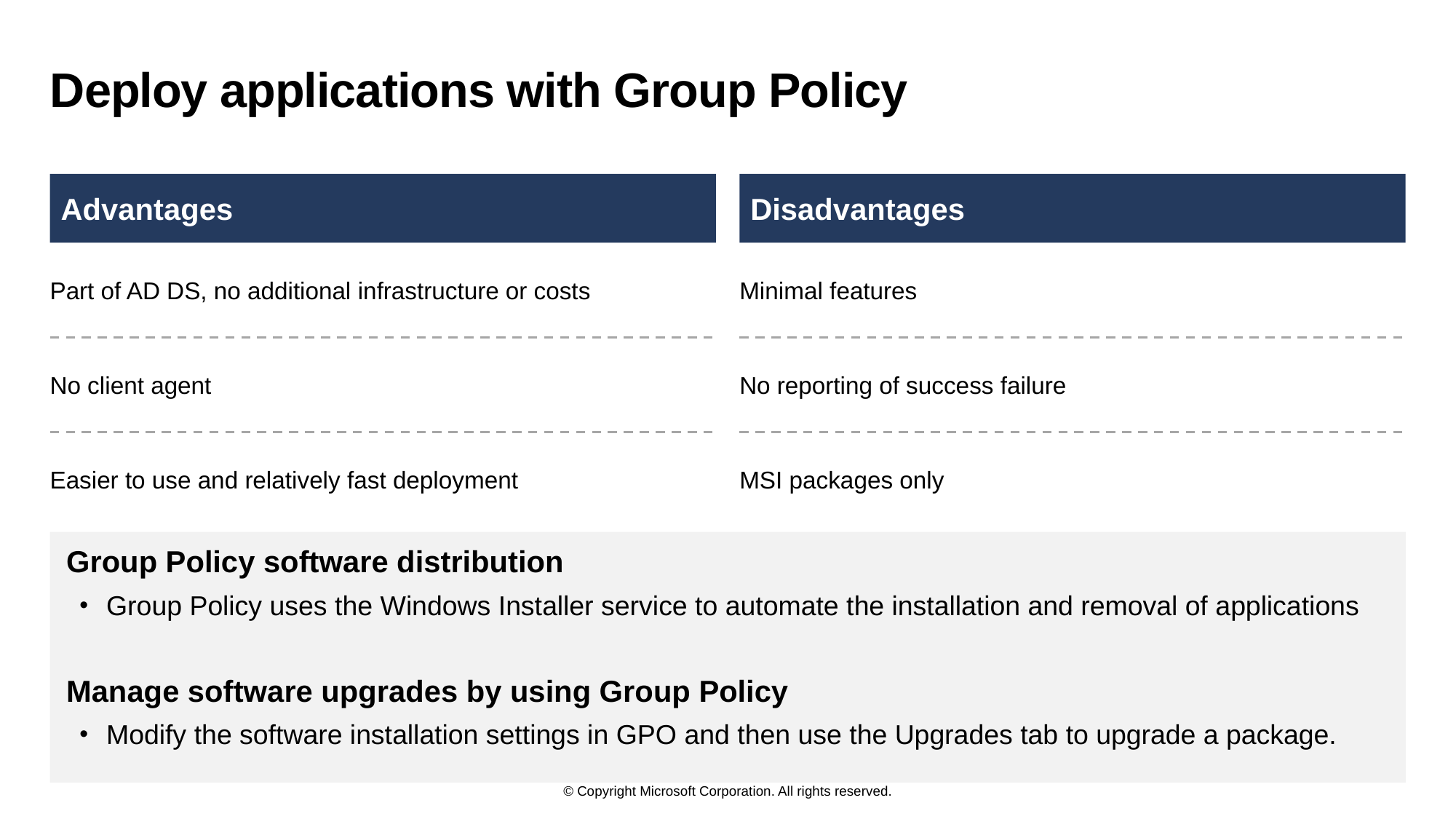

# Deploy applications with Group Policy
Advantages
Disadvantages
Part of AD DS, no additional infrastructure or costs
Minimal features
No client agent
No reporting of success failure
Easier to use and relatively fast deployment
MSI packages only
Group Policy software distribution
Group Policy uses the Windows Installer service to automate the installation and removal of applications

Manage software upgrades by using Group Policy
Modify the software installation settings in GPO and then use the Upgrades tab to upgrade a package.